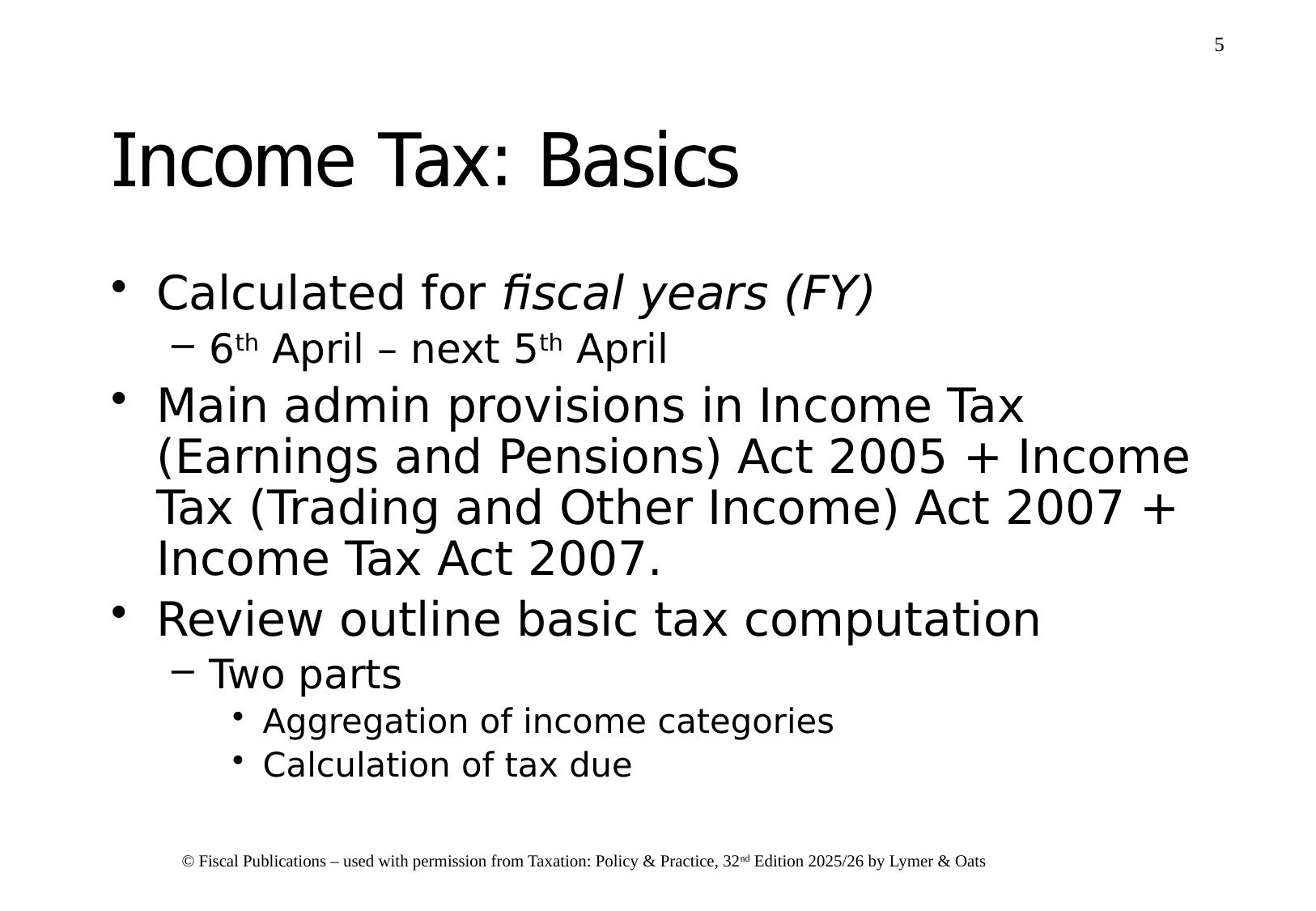

# Income Tax: Basics
Calculated for fiscal years (FY)
6th April – next 5th April
Main admin provisions in Income Tax (Earnings and Pensions) Act 2005 + Income Tax (Trading and Other Income) Act 2007 + Income Tax Act 2007.
Review outline basic tax computation
Two parts
Aggregation of income categories
Calculation of tax due